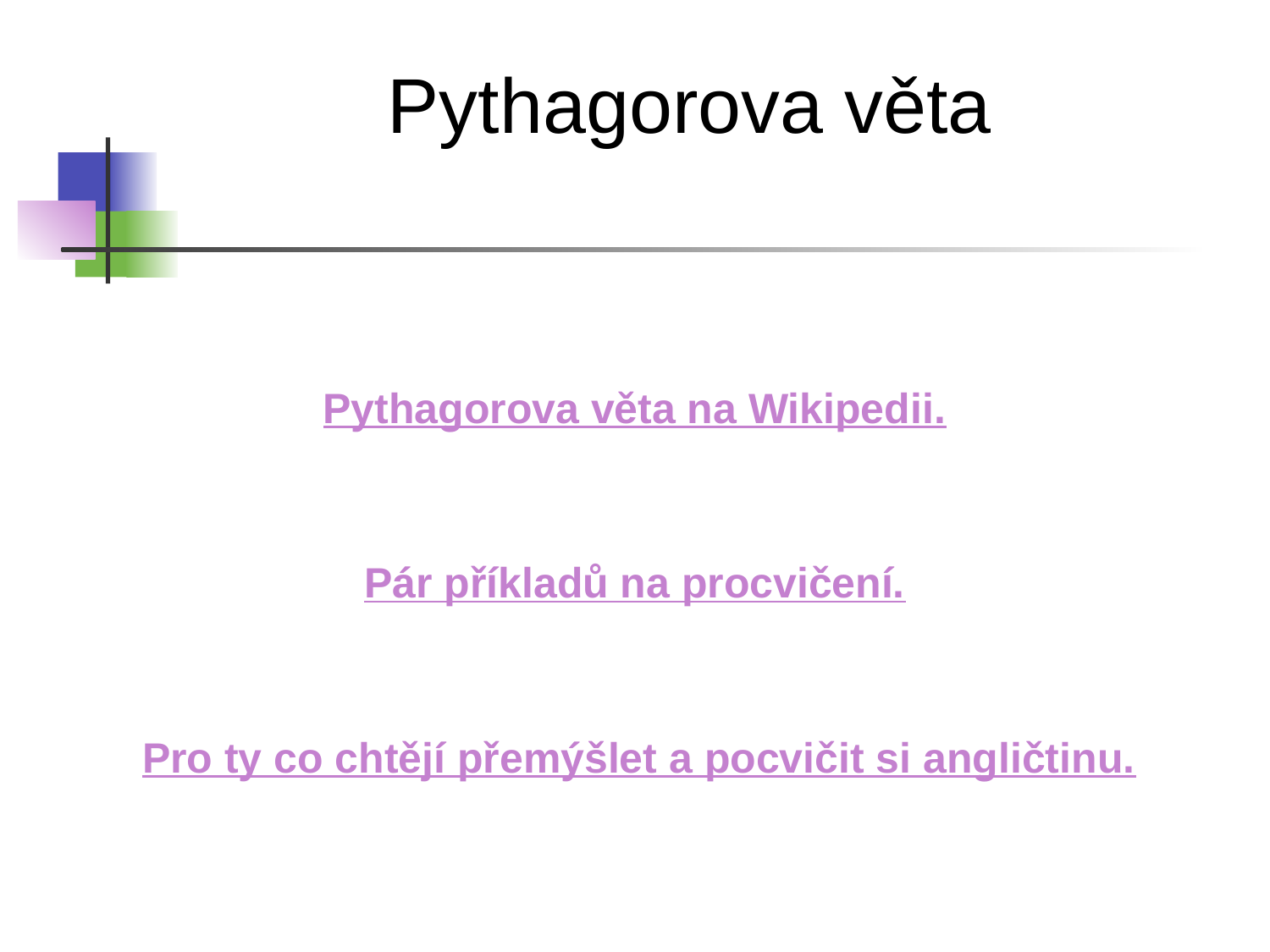

Pythagorova věta
Pythagorova věta na Wikipedii.
Pár příkladů na procvičení.
Pro ty co chtějí přemýšlet a pocvičit si angličtinu.